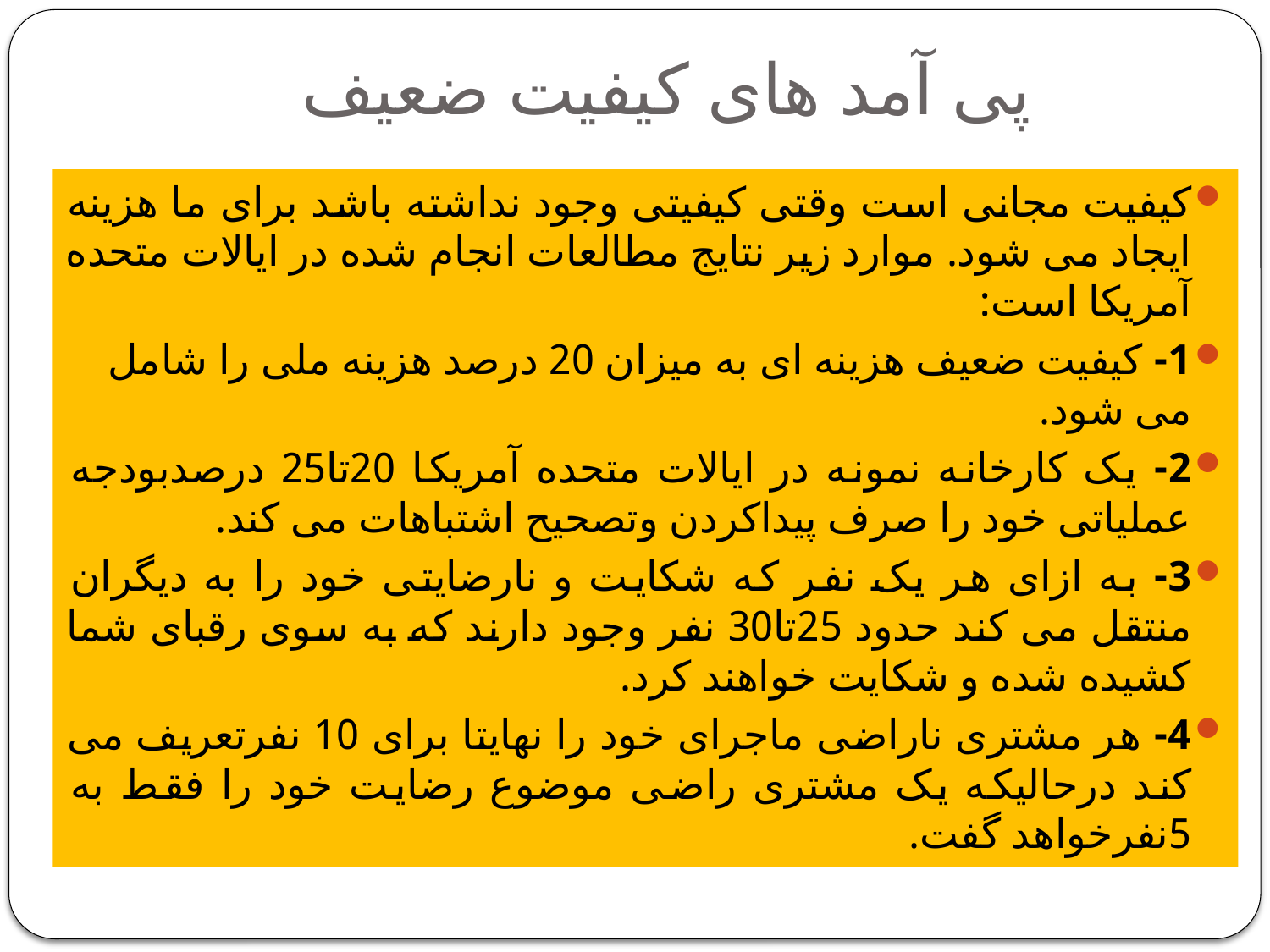

# پی آمد های کیفیت ضعیف
کیفیت مجانی است وقتی کیفیتی وجود نداشته باشد برای ما هزینه ایجاد می شود. موارد زیر نتایج مطالعات انجام شده در ایالات متحده آمریکا است:
1- کیفیت ضعیف هزینه ای به میزان 20 درصد هزینه ملی را شامل می شود.
2- یک کارخانه نمونه در ایالات متحده آمریکا 20تا25 درصدبودجه عملیاتی خود را صرف پیداکردن وتصحیح اشتباهات می کند.
3- به ازای هر یک نفر که شکایت و نارضایتی خود را به دیگران منتقل می کند حدود 25تا30 نفر وجود دارند که به سوی رقبای شما کشیده شده و شکایت خواهند کرد.
4- هر مشتری ناراضی ماجرای خود را نهایتا برای 10 نفرتعریف می کند درحالیکه یک مشتری راضی موضوع رضایت خود را فقط به 5نفرخواهد گفت.